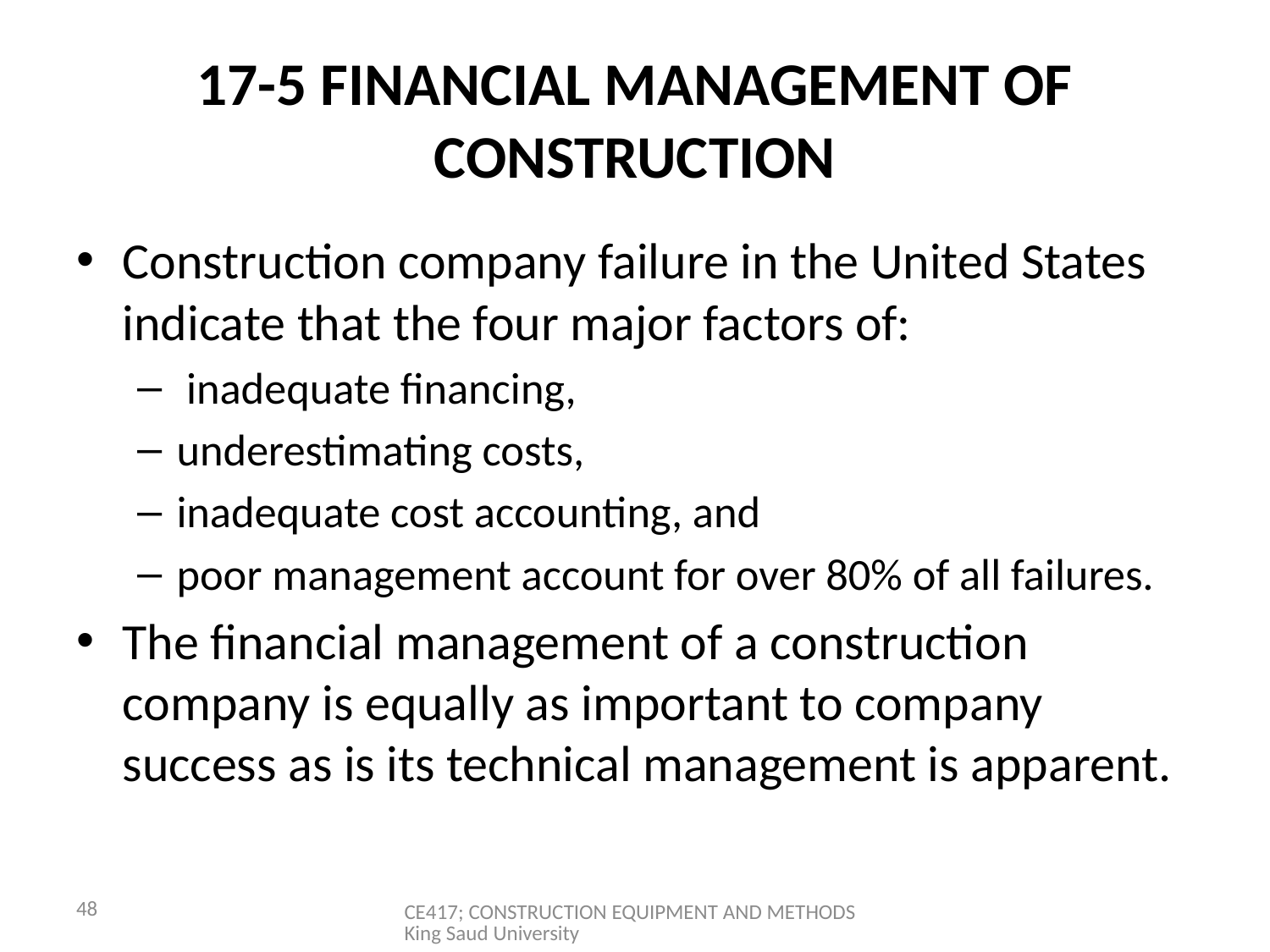

# 17-5 FINANCIAL MANAGEMENT OF CONSTRUCTION
Construction company failure in the United States indicate that the four major factors of:
 inadequate financing,
underestimating costs,
inadequate cost accounting, and
poor management account for over 80% of all failures.
The financial management of a construction company is equally as important to company success as is its technical management is apparent.

48
CE417; CONSTRUCTION EQUIPMENT AND METHODS King Saud University